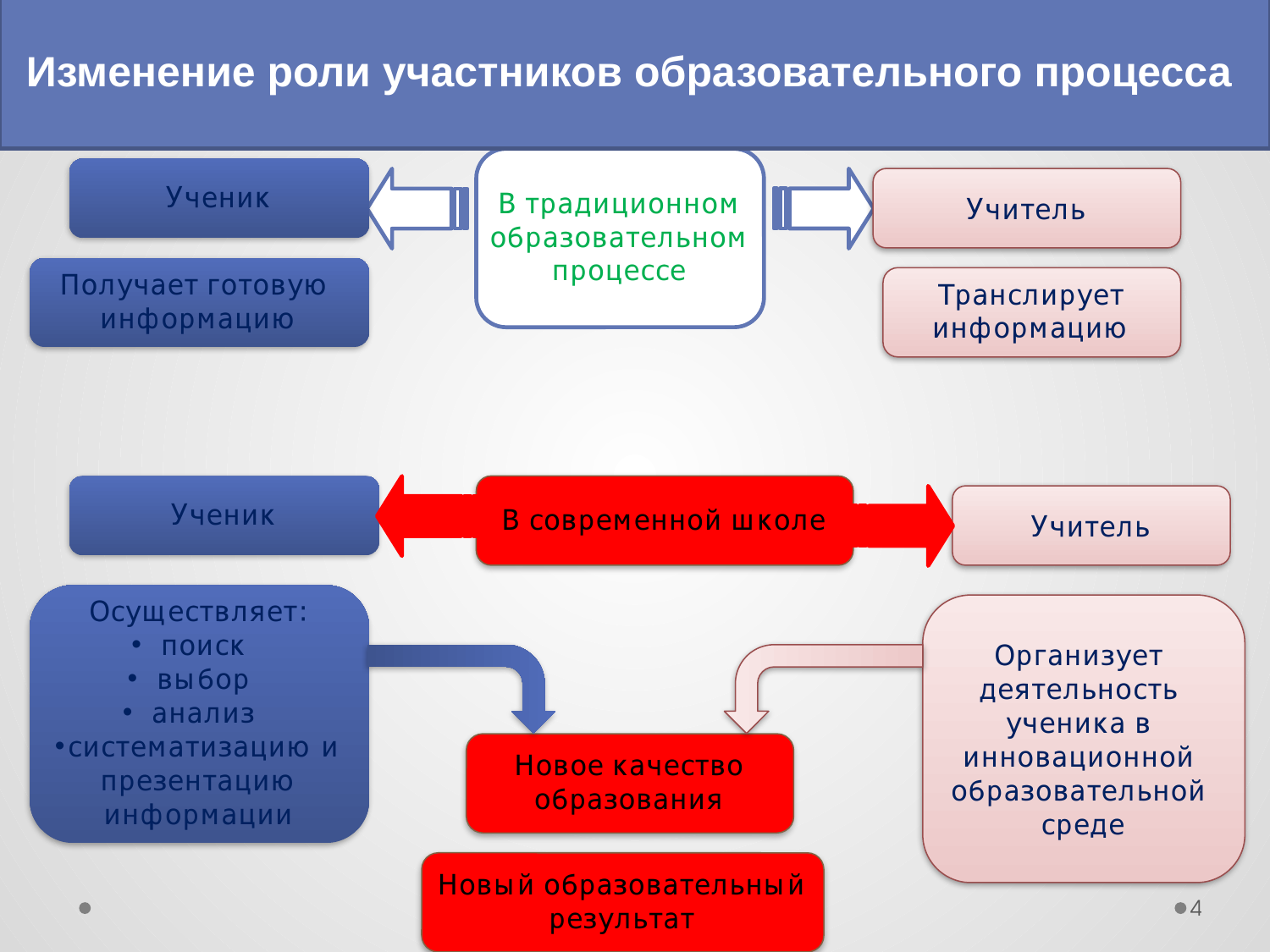

Изменение роли участников образовательного процесса

В традиционном
образовательном
процессе

Ученик

Учитель

Получает готовую
информацию

Транслирует
информацию

Ученик

В современной школе

Учитель

Осуществляет:
поиск
выбор
анализ
систематизацию и
презентацию
информации

Организует
деятельность
ученика в
инновационной
образовательной
среде

Новое качество
образования

Новый образовательный
результат

4